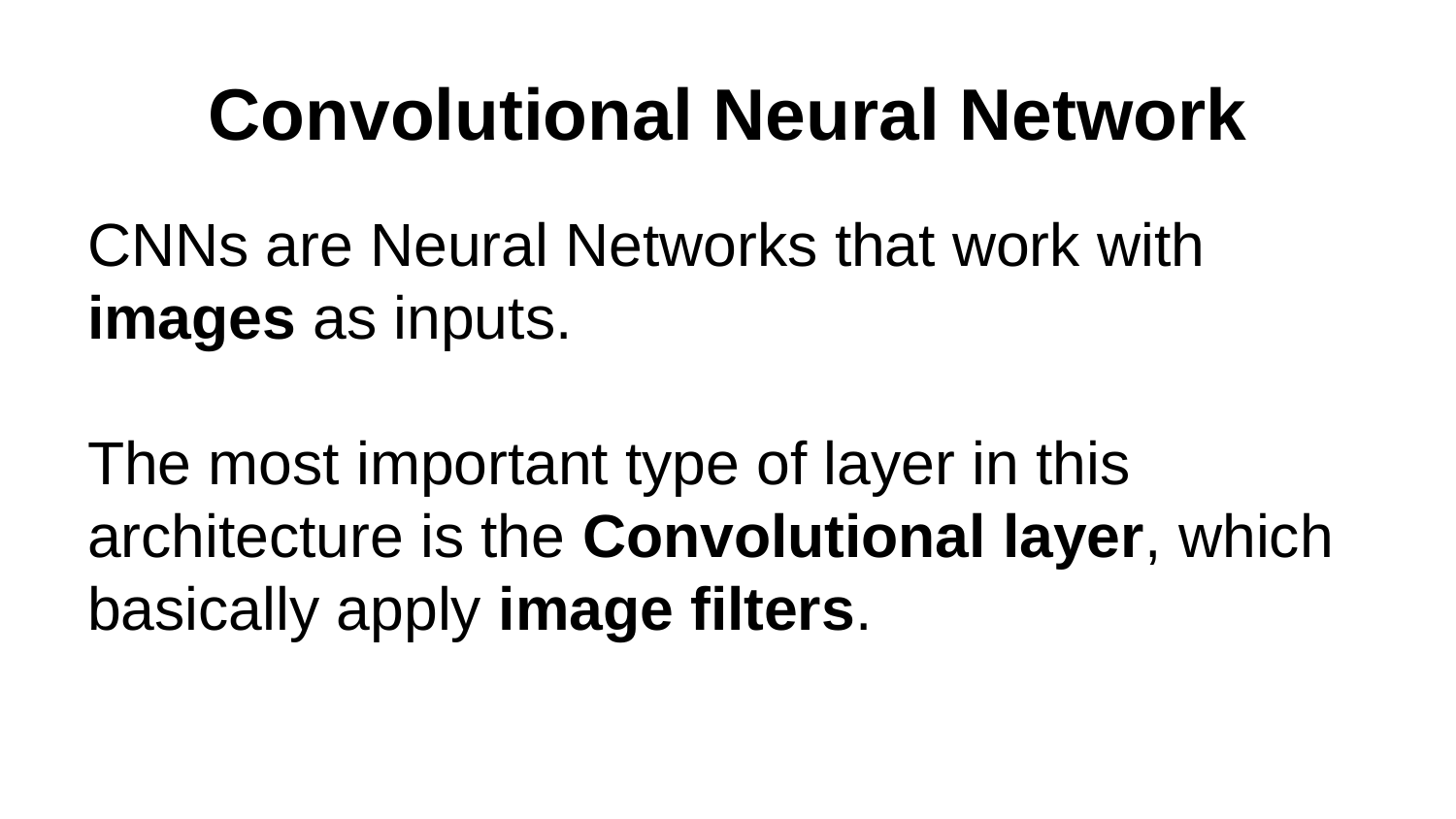

# Convolutional Neural Network
CNNs are Neural Networks that work with images as inputs.

The most important type of layer in this architecture is the Convolutional layer, which basically apply image filters.